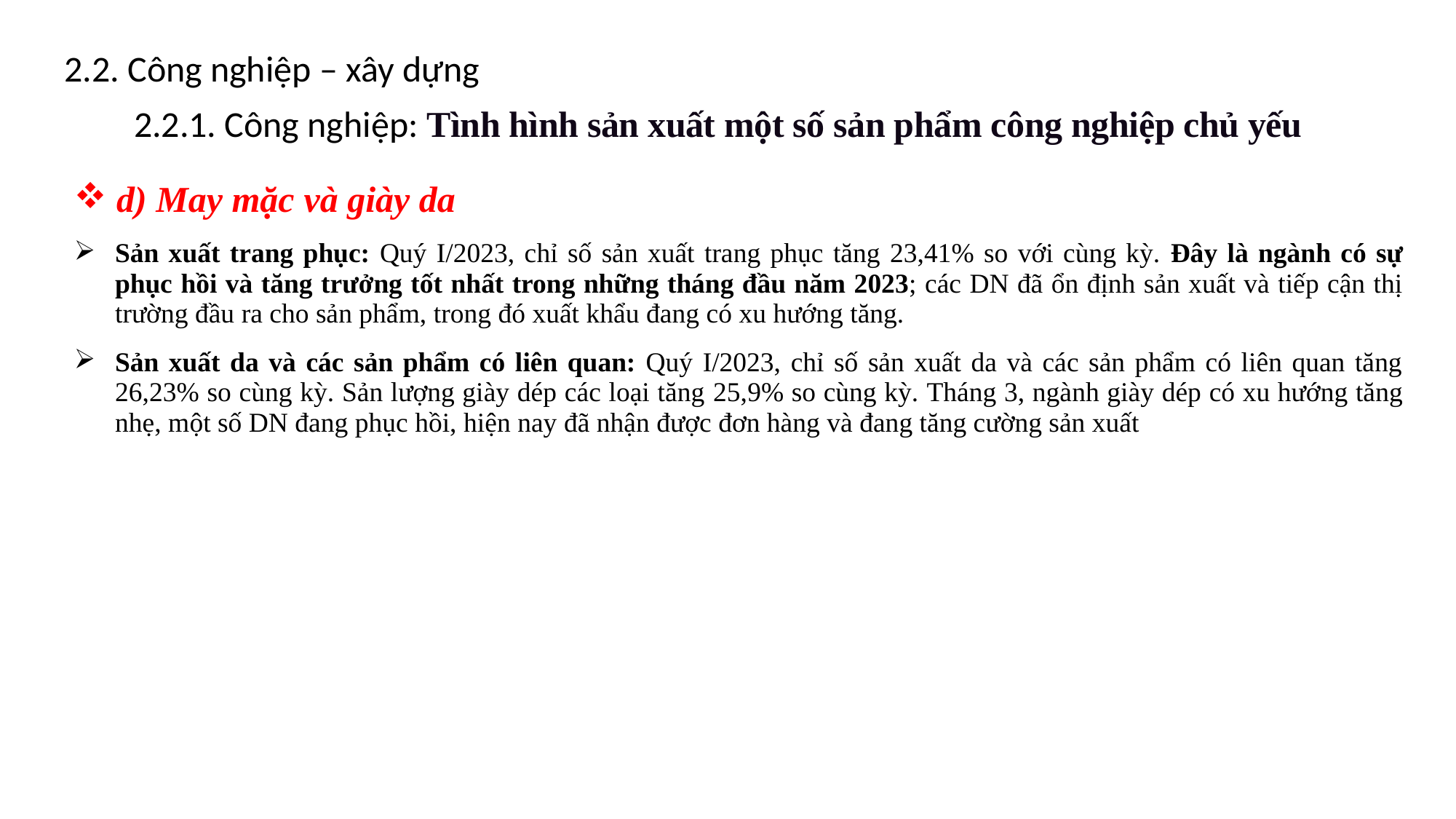

2.2. Công nghiệp – xây dựng
2.2.1. Công nghiệp: Tình hình sản xuất một số sản phẩm công nghiệp chủ yếu

| d) May mặc và giày da Sản xuất trang phục: Quý I/2023, chỉ số sản xuất trang phục tăng 23,41% so với cùng kỳ. Đây là ngành có sự phục hồi và tăng trưởng tốt nhất trong những tháng đầu năm 2023; các DN đã ổn định sản xuất và tiếp cận thị trường đầu ra cho sản phẩm, trong đó xuất khẩu đang có xu hướng tăng. Sản xuất da và các sản phẩm có liên quan: Quý I/2023, chỉ số sản xuất da và các sản phẩm có liên quan tăng 26,23% so cùng kỳ. Sản lượng giày dép các loại tăng 25,9% so cùng kỳ. Tháng 3, ngành giày dép có xu hướng tăng nhẹ, một số DN đang phục hồi, hiện nay đã nhận được đơn hàng và đang tăng cường sản xuất |
| --- |